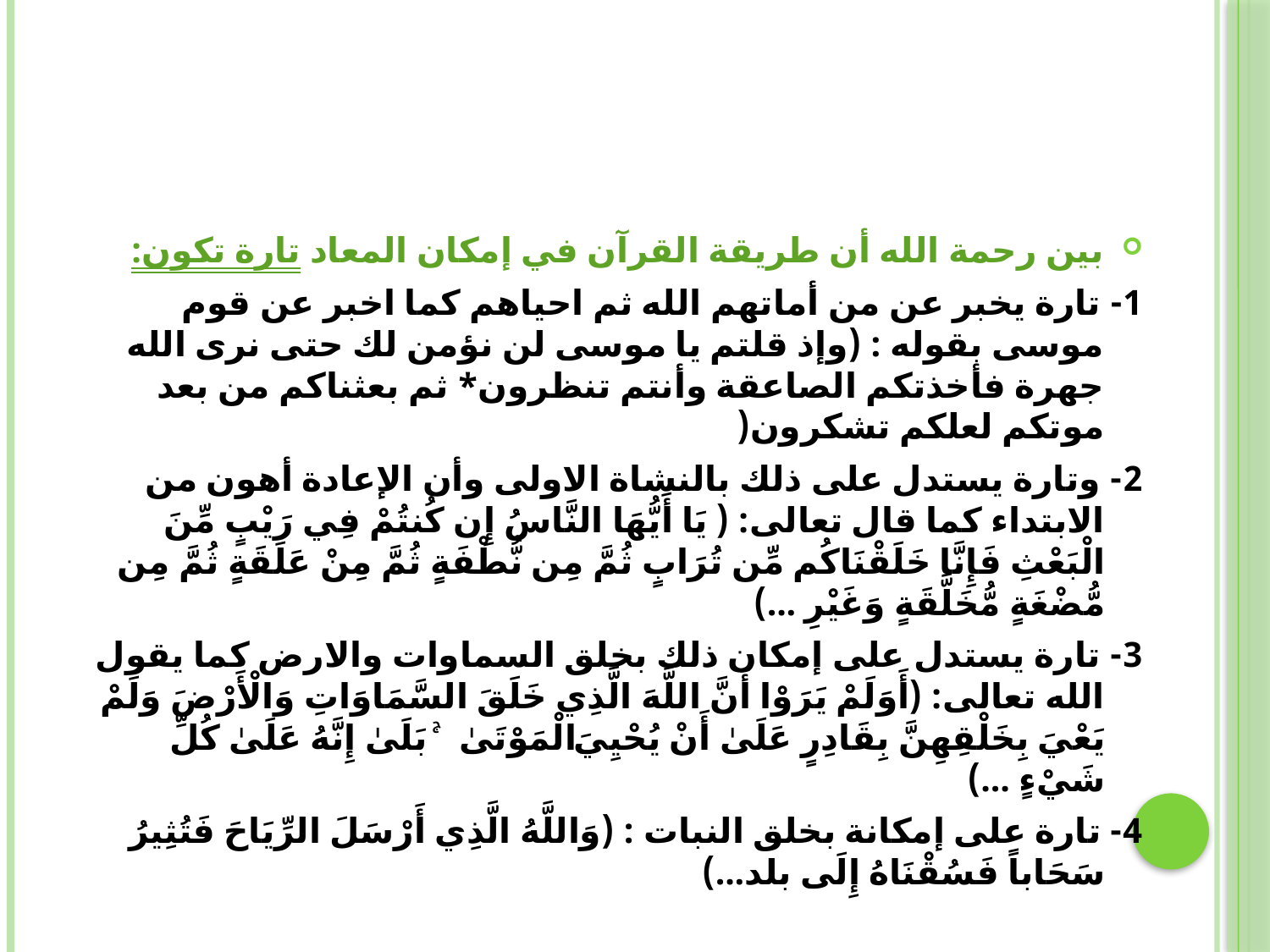

#
بين رحمة الله أن طريقة القرآن في إمكان المعاد تارة تكون:
1- تارة يخبر عن من أماتهم الله ثم احياهم كما اخبر عن قوم موسى بقوله : (وإذ قلتم يا موسى لن نؤمن لك حتى نرى الله جهرة فأخذتكم الصاعقة وأنتم تنظرون* ثم بعثناكم من بعد موتكم لعلكم تشكرون(
2- وتارة يستدل على ذلك بالنشاة الاولى وأن الإعادة أهون من الابتداء كما قال تعالى: ( يَا أَيُّهَا النَّاسُ إِن كُنتُمْ فِي رَيْبٍ مِّنَ الْبَعْثِ فَإِنَّا خَلَقْنَاكُم مِّن تُرَابٍ ثُمَّ مِن نُّطْفَةٍ ثُمَّ مِنْ عَلَقَةٍ ثُمَّ مِن مُّضْغَةٍ مُّخَلَّقَةٍ وَغَيْرِ ...)
3- تارة يستدل على إمكان ذلك بخلق السماوات والارض كما يقول الله تعالى: (أَوَلَمْ يَرَوْا أَنَّ اللَّهَ الَّذِي خَلَقَ السَّمَاوَاتِ وَالْأَرْضَ وَلَمْ يَعْيَ بِخَلْقِهِنَّ بِقَادِرٍ عَلَىٰ أَنْ يُحْيِيَ الْمَوْتَىٰ ۚ بَلَىٰ إِنَّهُ عَلَىٰ كُلِّ شَيْءٍ ...)
4- تارة على إمكانة بخلق النبات : (وَاللَّهُ الَّذِي أَرْسَلَ الرِّيَاحَ فَتُثِيرُ سَحَاباً فَسُقْنَاهُ إِلَى بلد...)